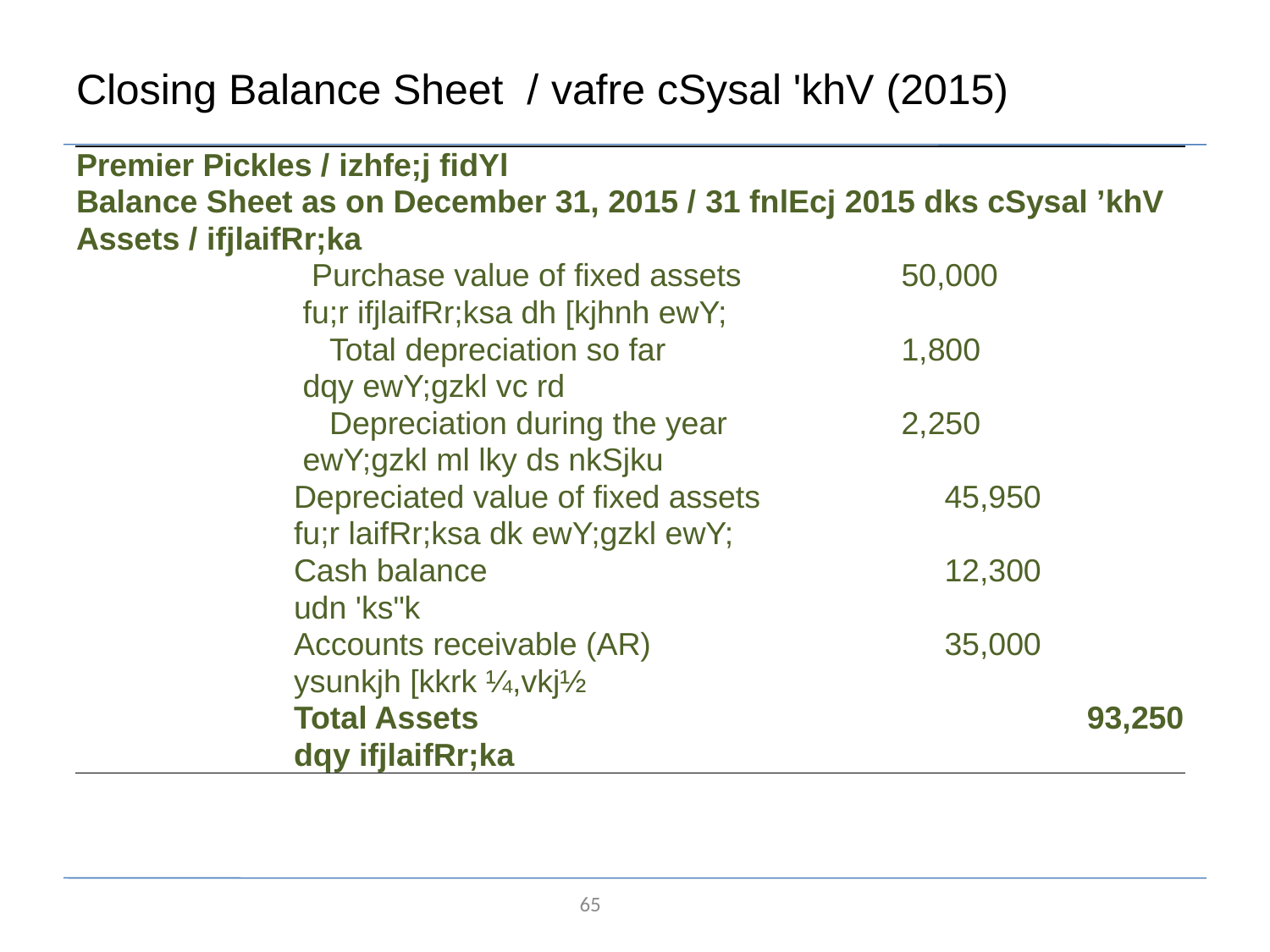

# Closing Balance Sheet  / vafre cSysal 'khV (2015)
| Premier Pickles / izhfe;j fidYl |  |  |  |
| --- | --- | --- | --- |
| Balance Sheet as on December 31, 2015 / 31 fnlEcj 2015 dks cSysal ’khV |  |  |  |
| Assets / ifjlaifRr;ka |  |  |  |
|  | Purchase value of fixed assets | 50,000 |  |
|  | fu;r ifjlaifRr;ksa dh [kjhnh ewY; |  |  |
|  | Total depreciation so far | 1,800 |  |
|  | dqy ewY;gzkl vc rd |  |  |
|  | Depreciation during the year | 2,250 |  |
|  | ewY;gzkl ml lky ds nkSjku |  |  |
|  | Depreciated value of fixed assets | 45,950 |  |
|  | fu;r laifRr;ksa dk ewY;gzkl ewY; |  |  |
|  | Cash balance | 12,300 |  |
|  | udn 'ks"k |  |  |
|  | Accounts receivable (AR) | 35,000 |  |
|  | ysunkjh [kkrk ¼,vkj½ |  |  |
|  | Total Assets |  | 93,250 |
|  | dqy ifjlaifRr;ka |  |  |
65